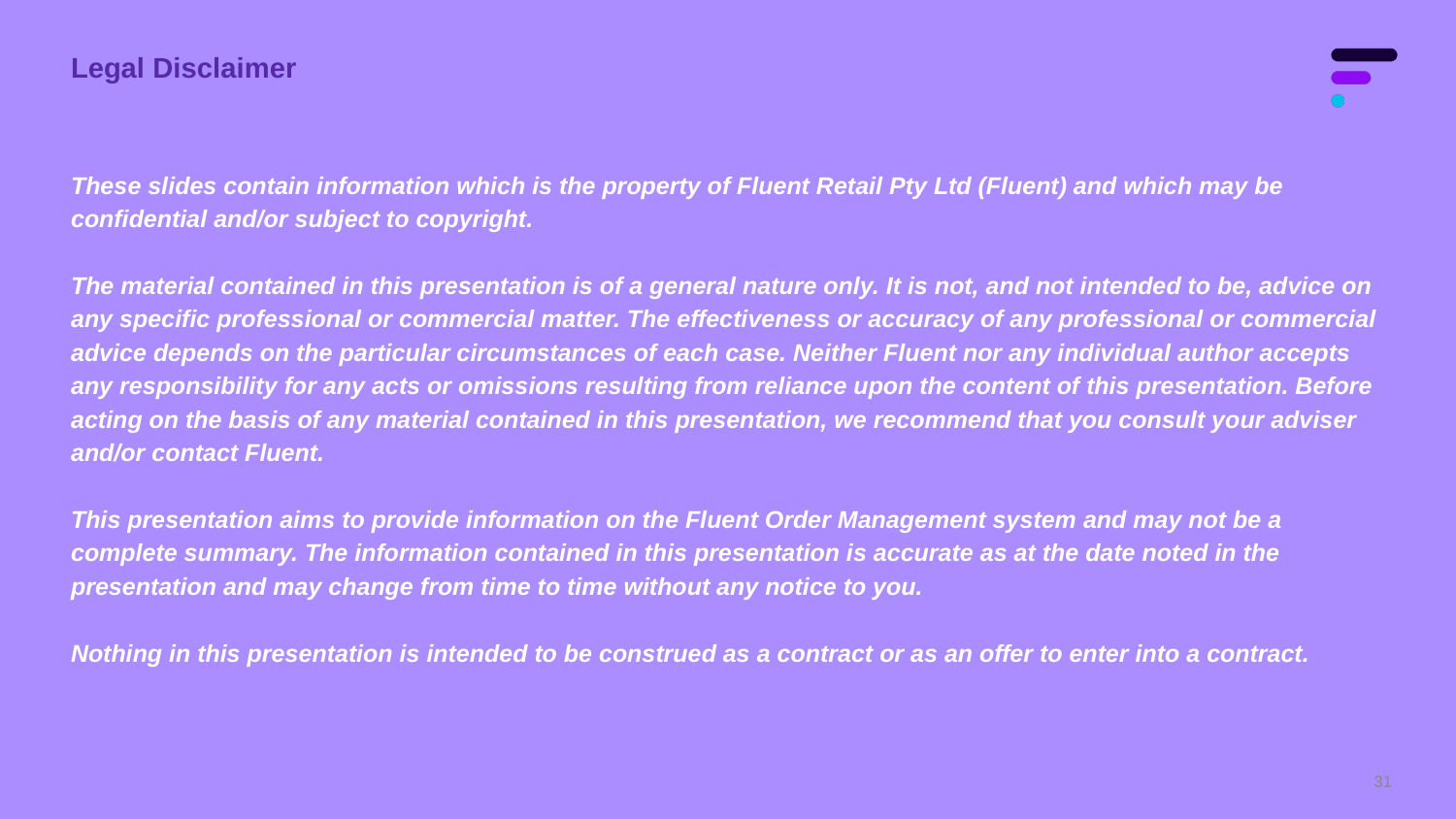

# Legal Disclaimer
These slides contain information which is the property of Fluent Retail Pty Ltd (Fluent) and which may be confidential and/or subject to copyright.

The material contained in this presentation is of a general nature only. It is not, and not intended to be, advice on any specific professional or commercial matter. The effectiveness or accuracy of any professional or commercial advice depends on the particular circumstances of each case. Neither Fluent nor any individual author accepts any responsibility for any acts or omissions resulting from reliance upon the content of this presentation. Before acting on the basis of any material contained in this presentation, we recommend that you consult your adviser and/or contact Fluent.

This presentation aims to provide information on the Fluent Order Management system and may not be a complete summary. The information contained in this presentation is accurate as at the date noted in the presentation and may change from time to time without any notice to you.

Nothing in this presentation is intended to be construed as a contract or as an offer to enter into a contract.